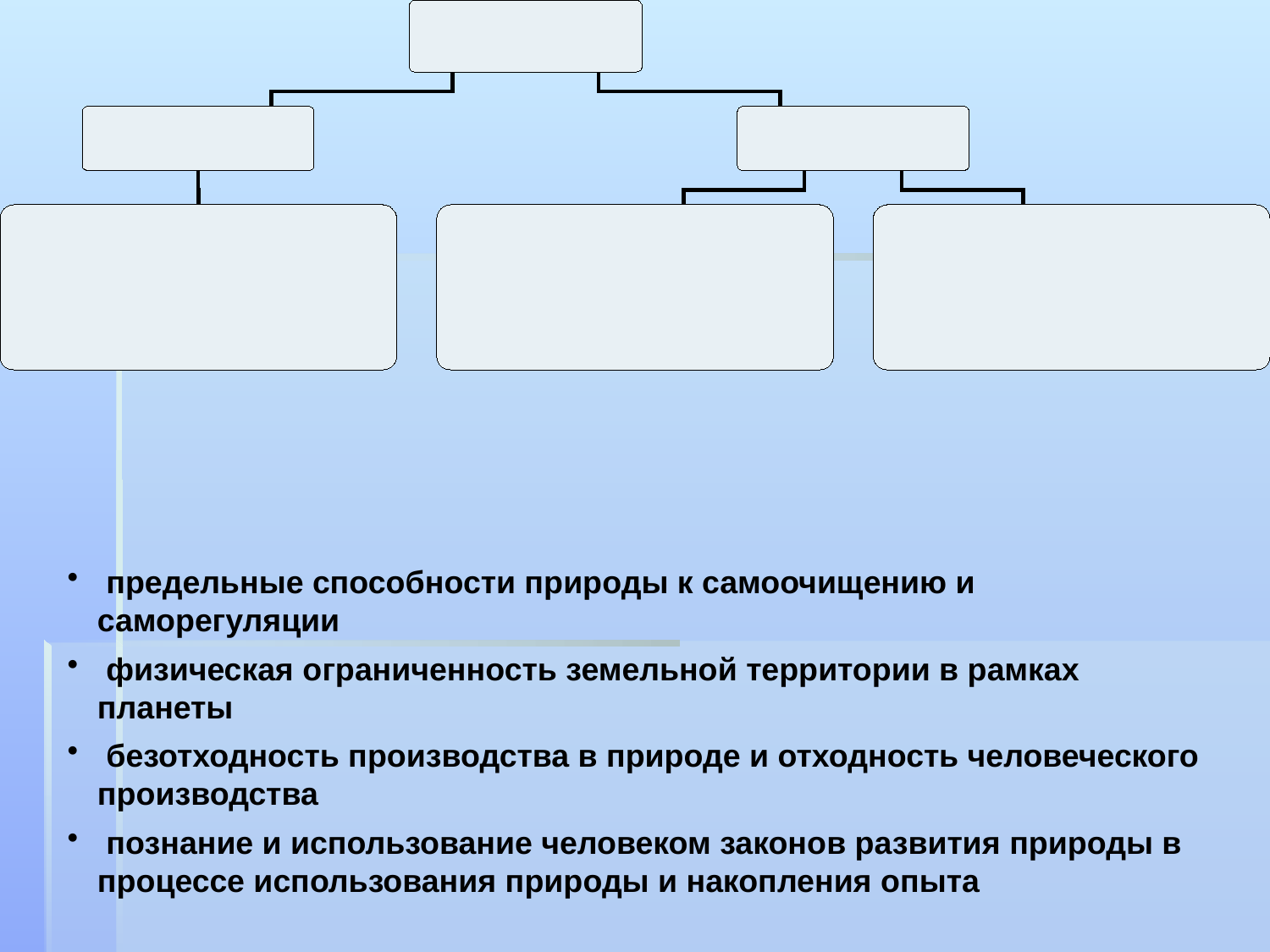

предельные способности природы к самоочищению и саморегуляции
 физическая ограниченность земельной территории в рамках планеты
 безотходность производства в природе и отходность человеческого производства
 познание и использование человеком законов развития природы в процессе использования природы и накопления опыта